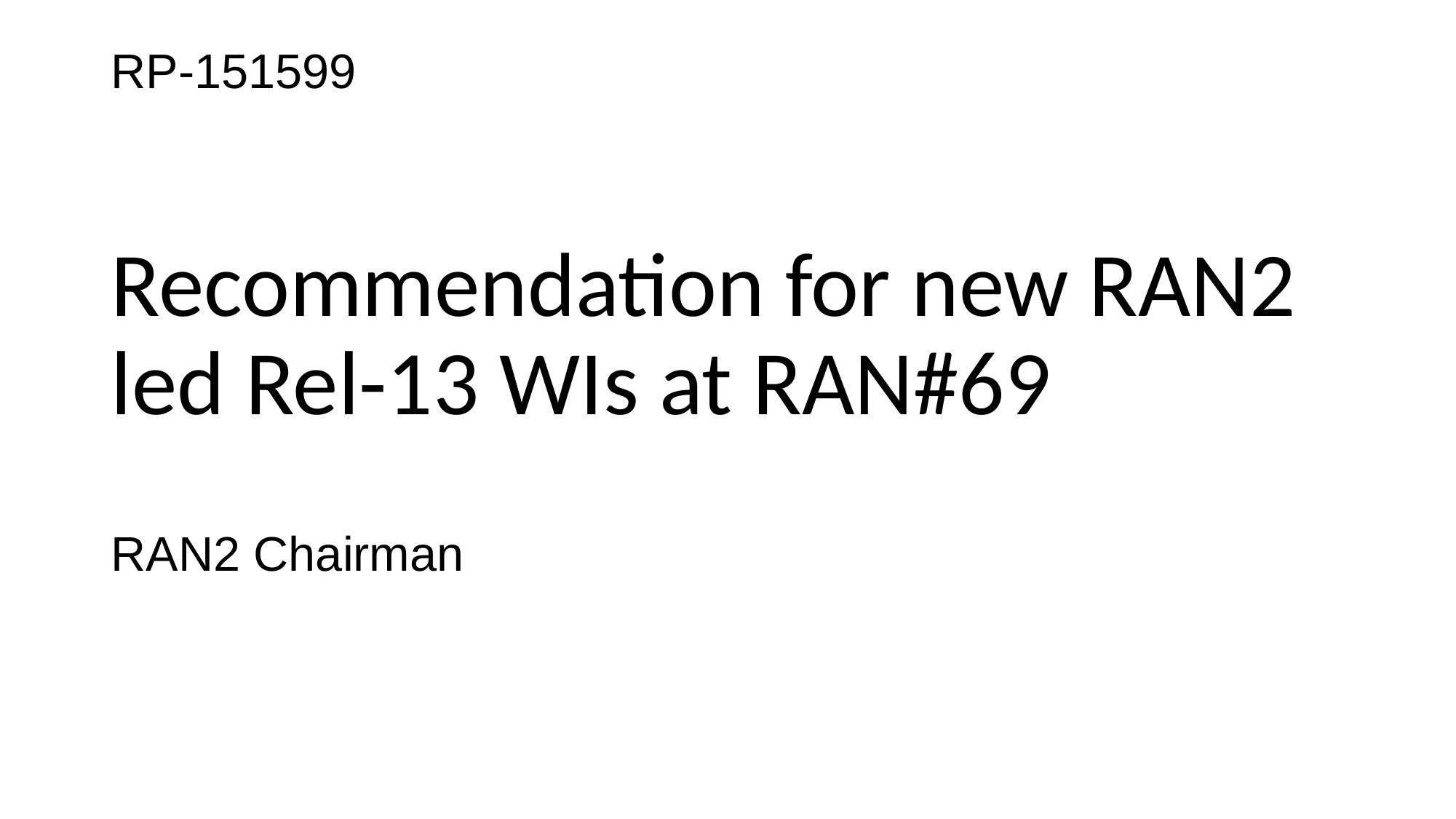

RP-151599
# Recommendation for new RAN2 led Rel-13 WIs at RAN#69

RAN2 Chairman